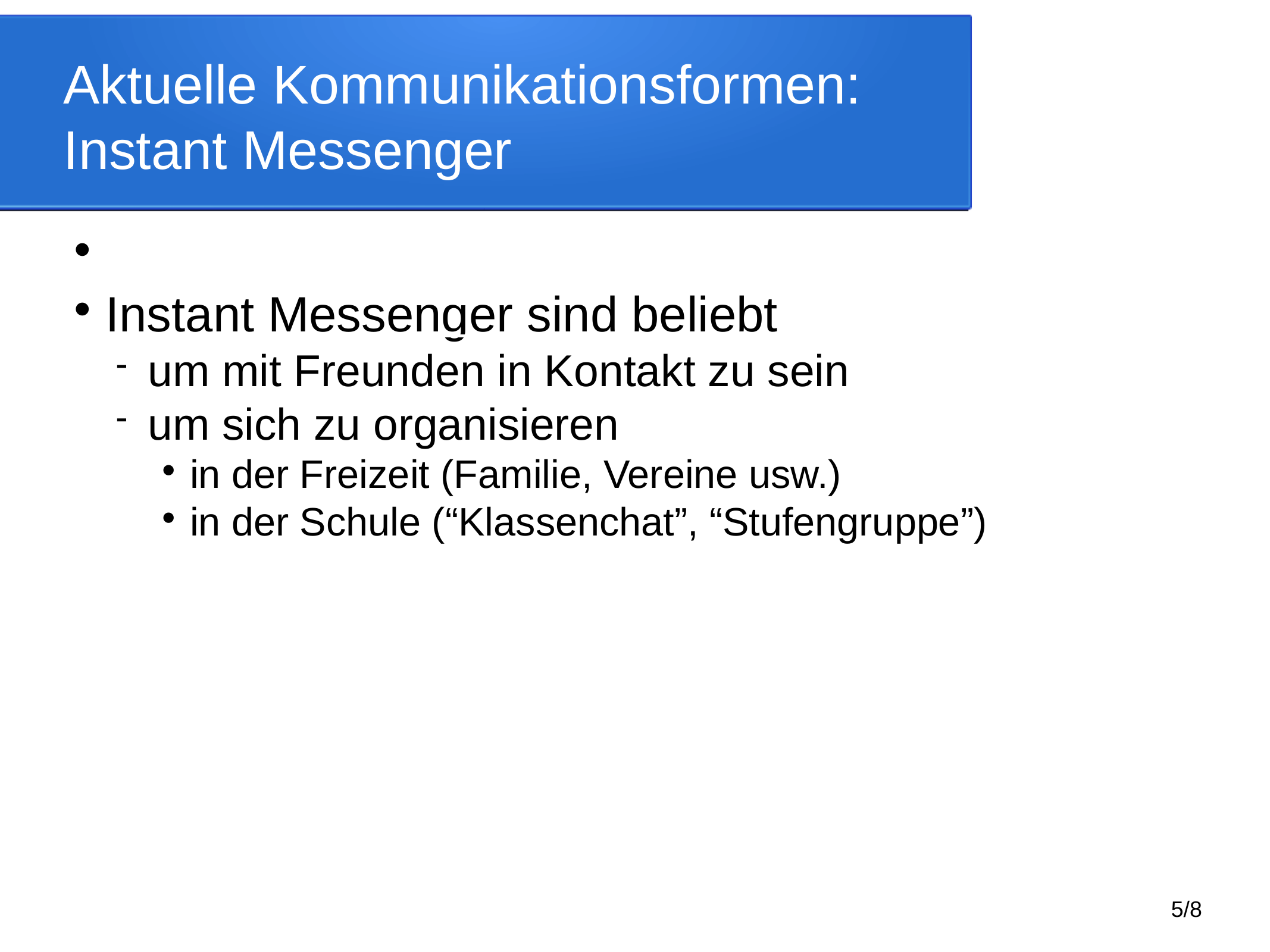

Aktuelle Kommunikationsformen: Instant Messenger

Instant Messenger sind beliebt
um mit Freunden in Kontakt zu sein
um sich zu organisieren
in der Freizeit (Familie, Vereine usw.)
in der Schule (“Klassenchat”, “Stufengruppe”)
5/8